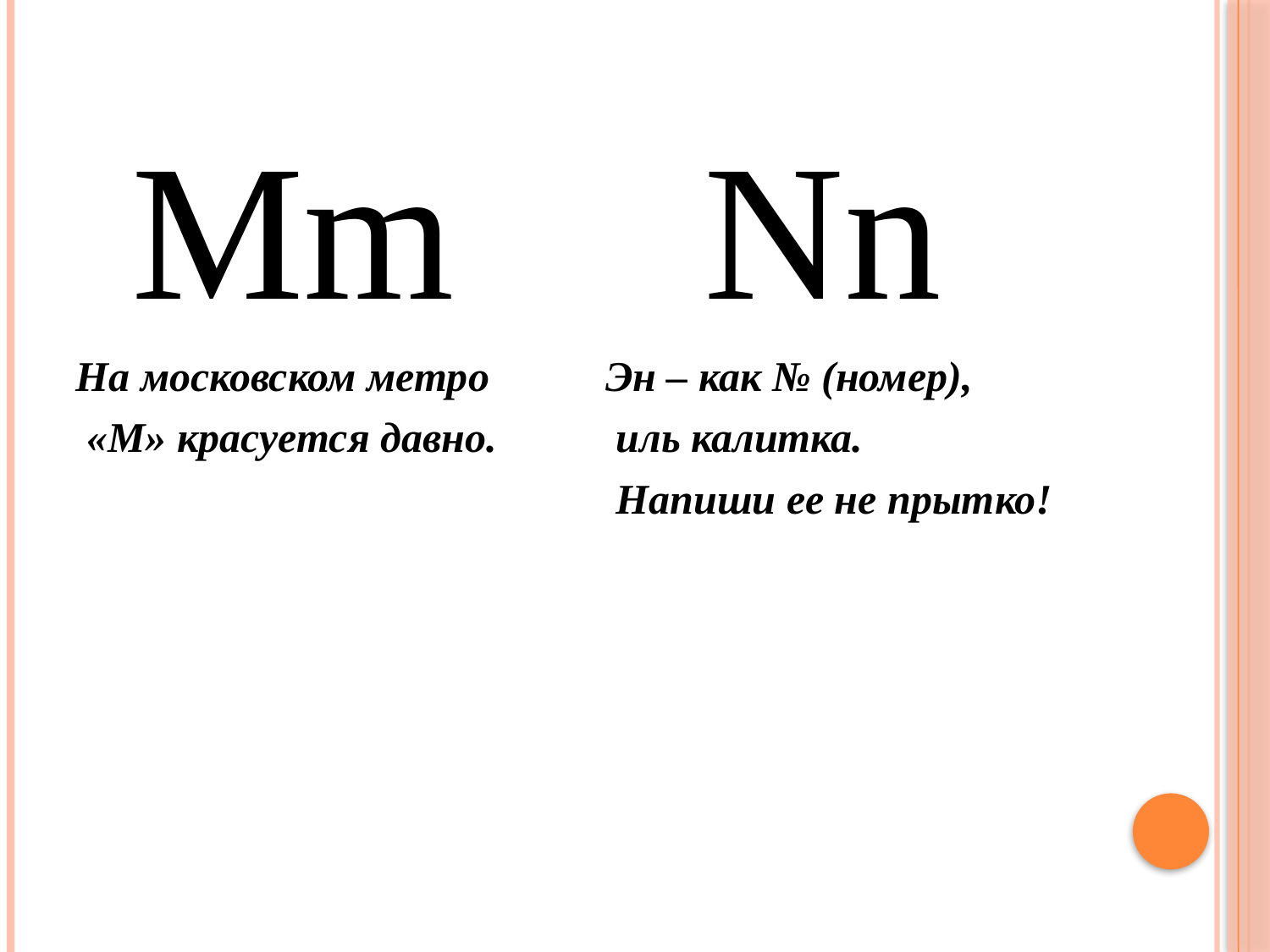

Mm
На московском метро
 «М» красуется давно.
Nn
Эн – как № (номер),
 иль калитка.
 Напиши ее не прытко!